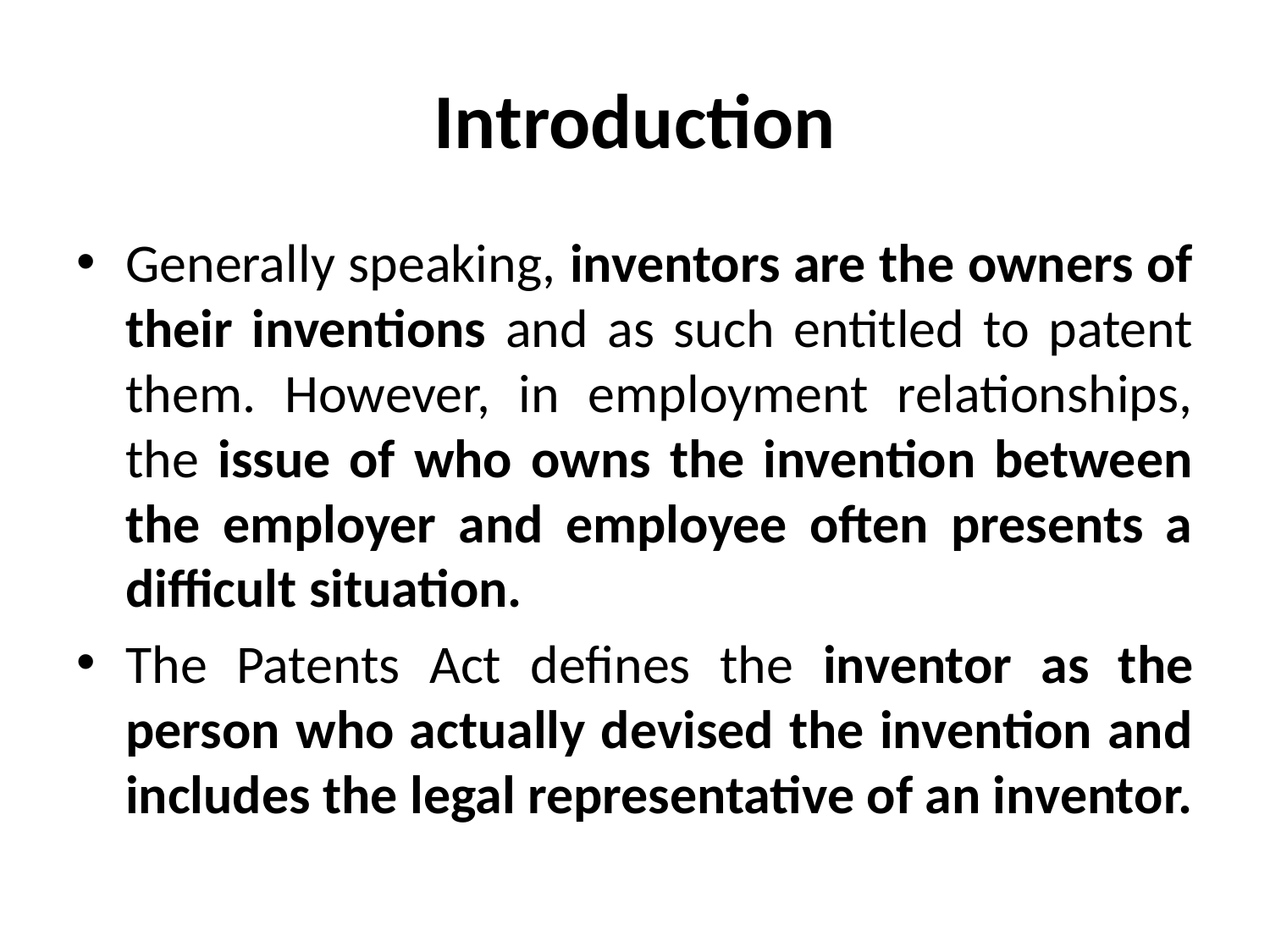

# Introduction
Generally speaking, inventors are the owners of their inventions and as such entitled to patent them. However, in employment relationships, the issue of who owns the invention between the employer and employee often presents a difficult situation.
The Patents Act defines the inventor as the person who actually devised the invention and includes the legal representative of an inventor.